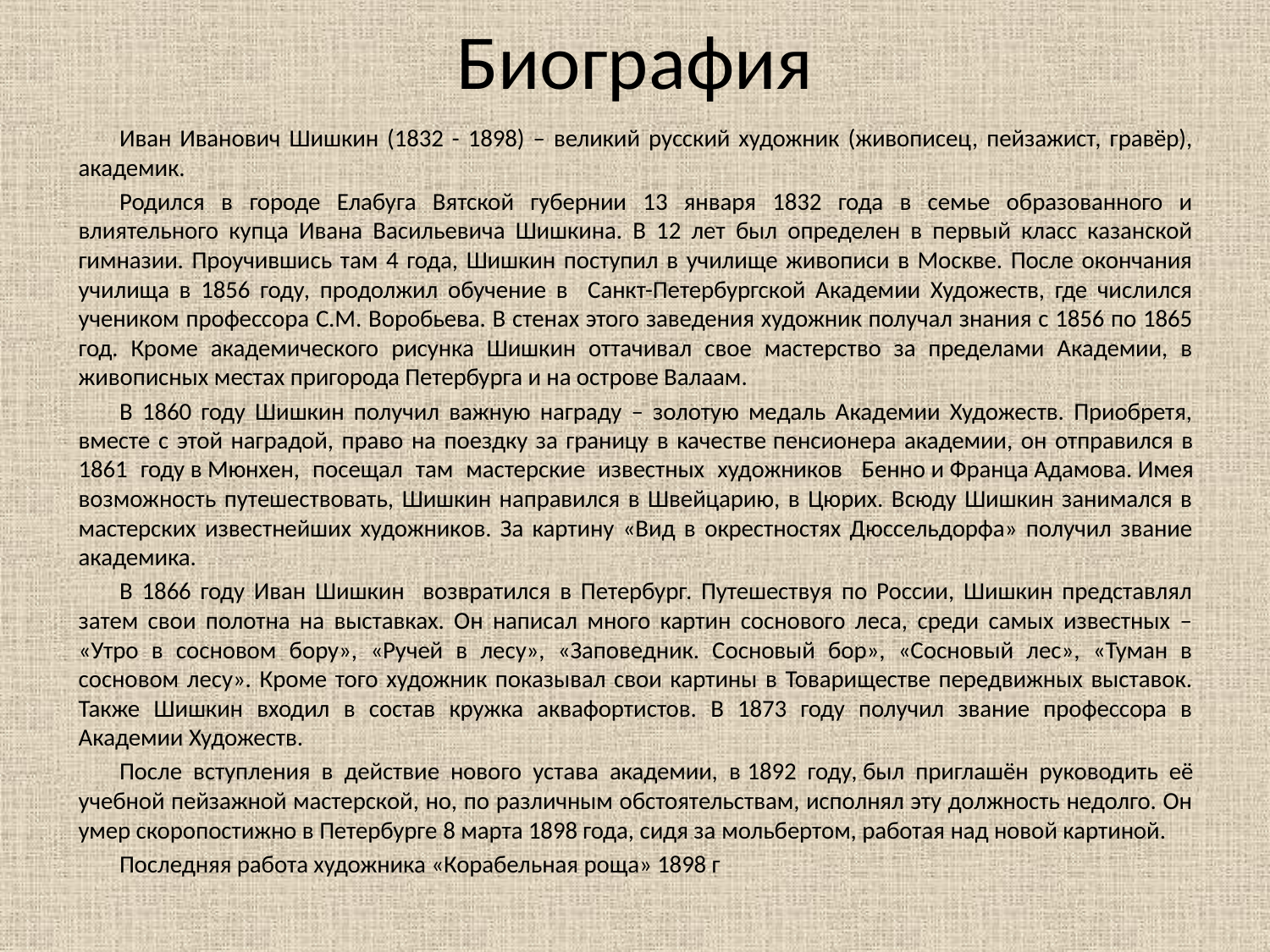

# Биография
Иван Иванович Шишкин (1832 - 1898) – великий русский художник (живописец, пейзажист, гравёр), академик.
Родился в городе Елабуга Вятской губернии 13 января 1832 года в семье образованного и влиятельного купца Ивана Васильевича Шишкина. В 12 лет был определен в первый класс казанской гимназии. Проучившись там 4 года, Шишкин поступил в училище живописи в Москве. После окончания училища в 1856 году, продолжил обучение в  Санкт-Петербургской Академии Художеств, где числился учеником профессора С.М. Воробьева. В стенах этого заведения художник получал знания с 1856 по 1865 год. Кроме академического рисунка Шишкин оттачивал свое мастерство за пределами Академии, в живописных местах пригорода Петербурга и на острове Валаам.
В 1860 году Шишкин получил важную награду – золотую медаль Академии Художеств. Приобретя, вместе с этой наградой, право на поездку за границу в качестве пенсионера академии, он отправился в 1861 году в Мюнхен, посещал там мастерские известных художников  Бенно и Франца Адамова. Имея возможность путешествовать, Шишкин направился в Швейцарию, в Цюрих. Всюду Шишкин занимался в мастерских известнейших художников. За картину «Вид в окрестностях Дюссельдорфа» получил звание академика.
В 1866 году Иван Шишкин  возвратился в Петербург. Путешествуя по России, Шишкин представлял затем свои полотна на выставках. Он написал много картин соснового леса, среди самых известных – «Утро в сосновом бору», «Ручей в лесу», «Заповедник. Сосновый бор», «Сосновый лес», «Туман в сосновом лесу». Кроме того художник показывал свои картины в Товариществе передвижных выставок. Также Шишкин входил в состав кружка аквафортистов. В 1873 году получил звание профессора в Академии Художеств.
После вступления в действие нового устава академии, в 1892 году, был приглашён руководить её учебной пейзажной мастерской, но, по различным обстоятельствам, исполнял эту должность недолго. Он умер скоропостижно в Петербурге 8 марта 1898 года, сидя за мольбертом, работая над новой картиной.
Последняя работа художника «Корабельная роща» 1898 г